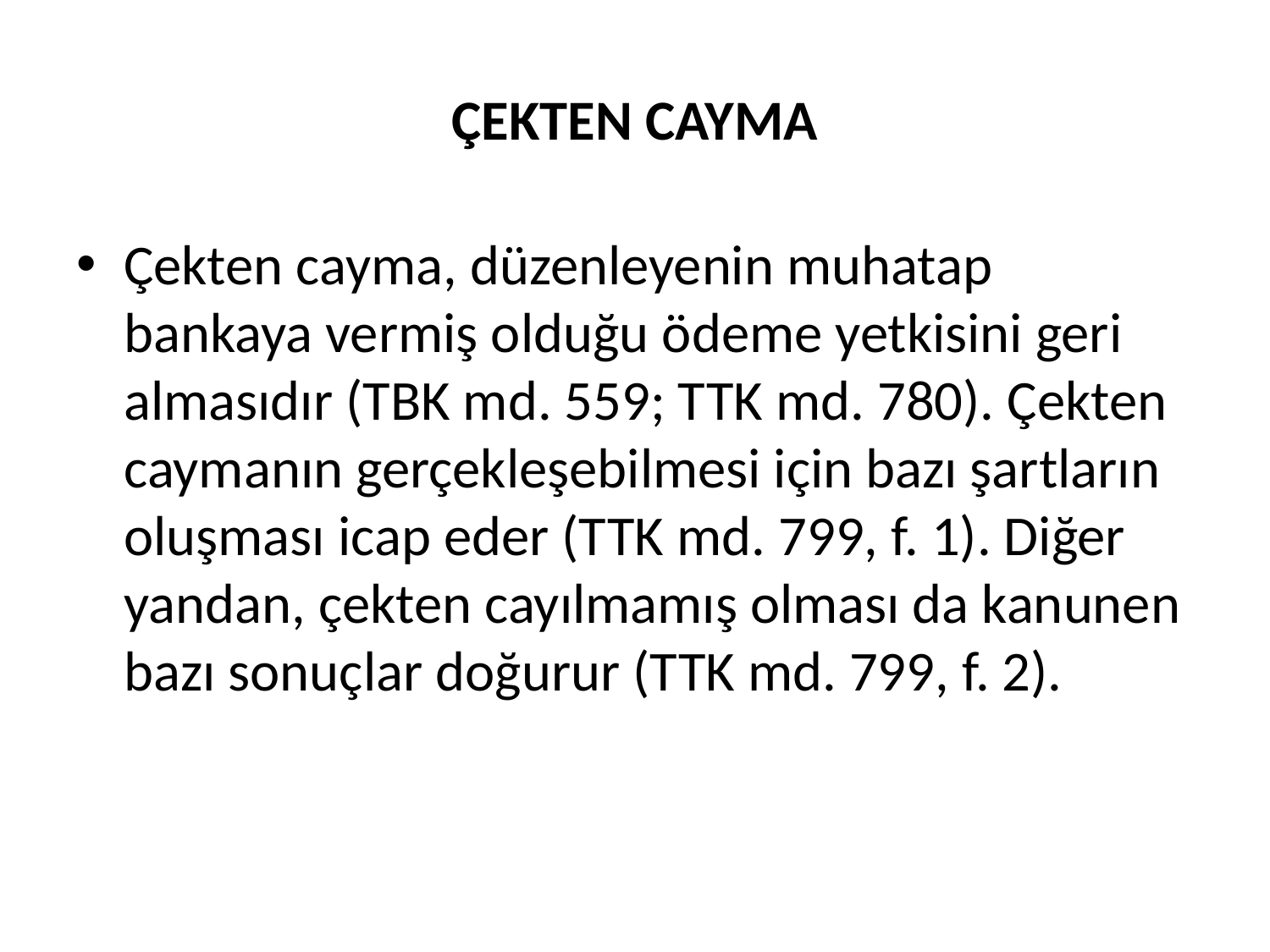

# ÇEKTEN CAYMA
Çekten cayma, düzenleyenin muhatap bankaya vermiş olduğu ödeme yetkisini geri almasıdır (TBK md. 559; TTK md. 780). Çekten caymanın gerçekleşebilmesi için bazı şartların oluşması icap eder (TTK md. 799, f. 1). Diğer yandan, çekten cayılmamış olması da kanunen bazı sonuçlar doğurur (TTK md. 799, f. 2).